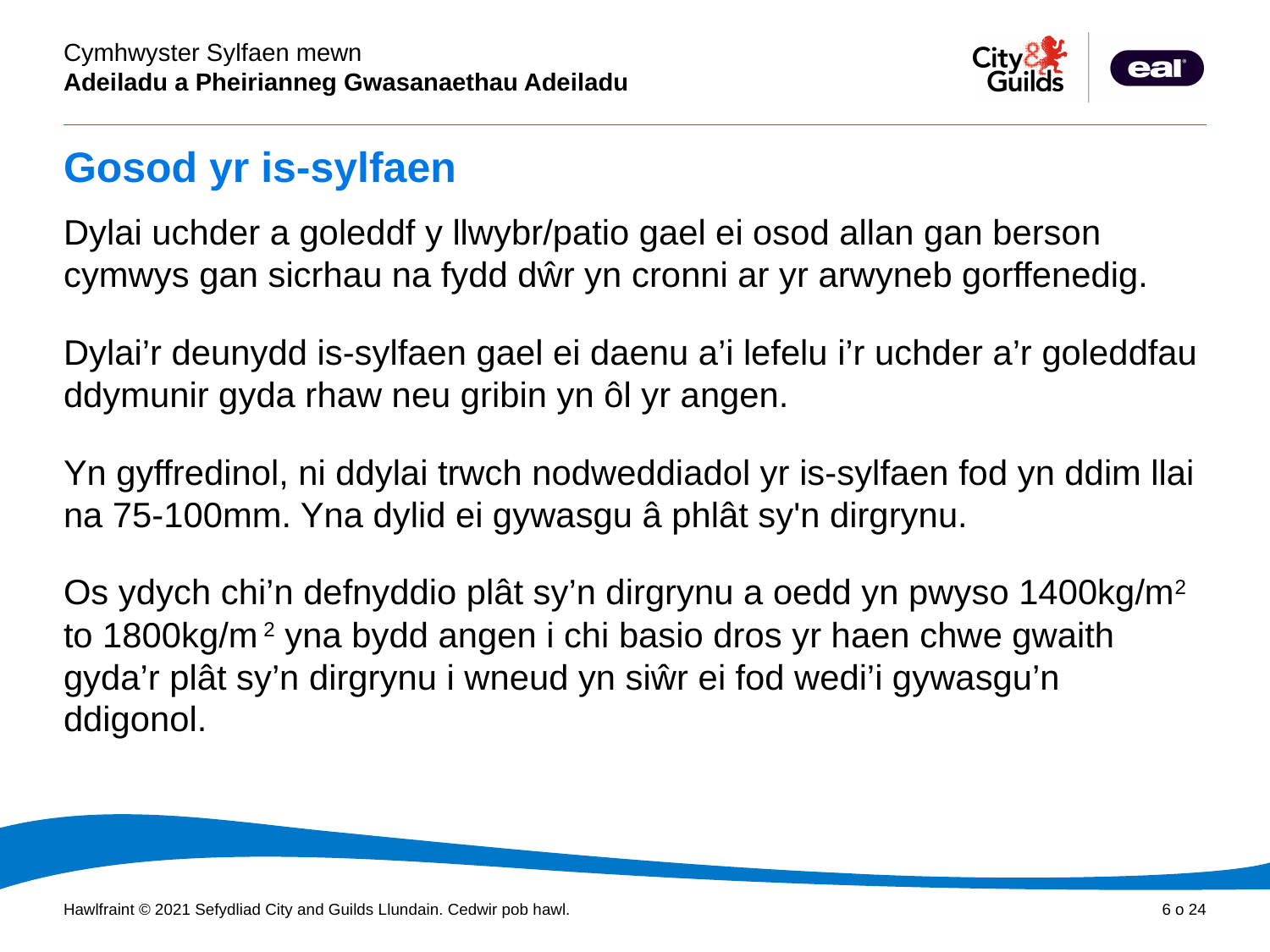

# Gosod yr is-sylfaen
Dylai uchder a goleddf y llwybr/patio gael ei osod allan gan berson cymwys gan sicrhau na fydd dŵr yn cronni ar yr arwyneb gorffenedig.
Dylai’r deunydd is-sylfaen gael ei daenu a’i lefelu i’r uchder a’r goleddfau ddymunir gyda rhaw neu gribin yn ôl yr angen.
Yn gyffredinol, ni ddylai trwch nodweddiadol yr is-sylfaen fod yn ddim llai na 75-100mm. Yna dylid ei gywasgu â phlât sy'n dirgrynu.
Os ydych chi’n defnyddio plât sy’n dirgrynu a oedd yn pwyso 1400kg/m2 to 1800kg/m 2 yna bydd angen i chi basio dros yr haen chwe gwaith gyda’r plât sy’n dirgrynu i wneud yn siŵr ei fod wedi’i gywasgu’n ddigonol.